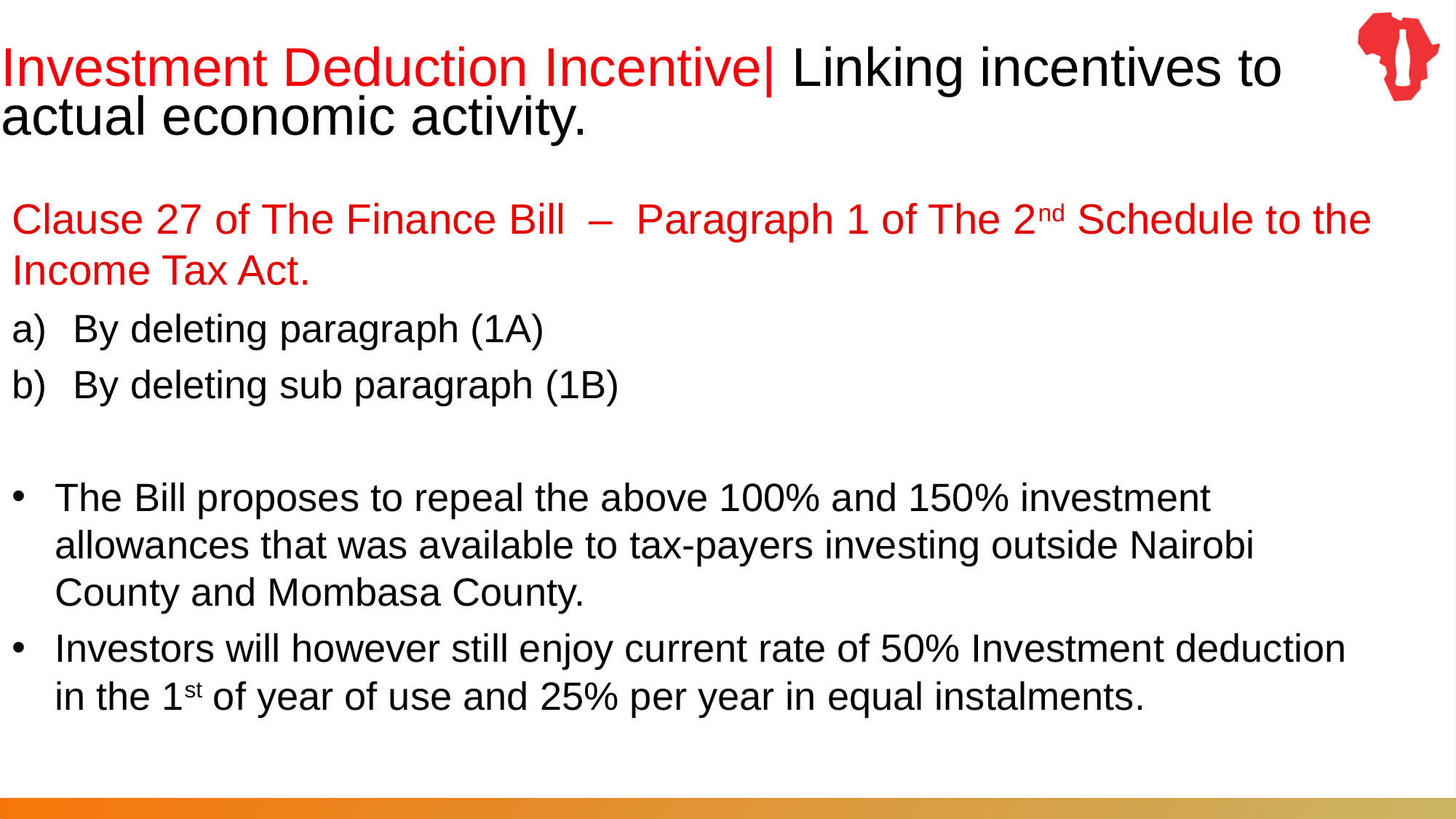

# Investment Deduction Incentive| Linking incentives to actual economic activity.

Clause 27 of The Finance Bill  –  Paragraph 1 of The 2nd Schedule to the Income Tax Act.
By deleting paragraph (1A)
By deleting sub paragraph (1B)

The Bill proposes to repeal the above 100% and 150% investment allowances that was available to tax-payers investing outside Nairobi County and Mombasa County.
Investors will however still enjoy current rate of 50% Investment deduction in the 1st of year of use and 25% per year in equal instalments.